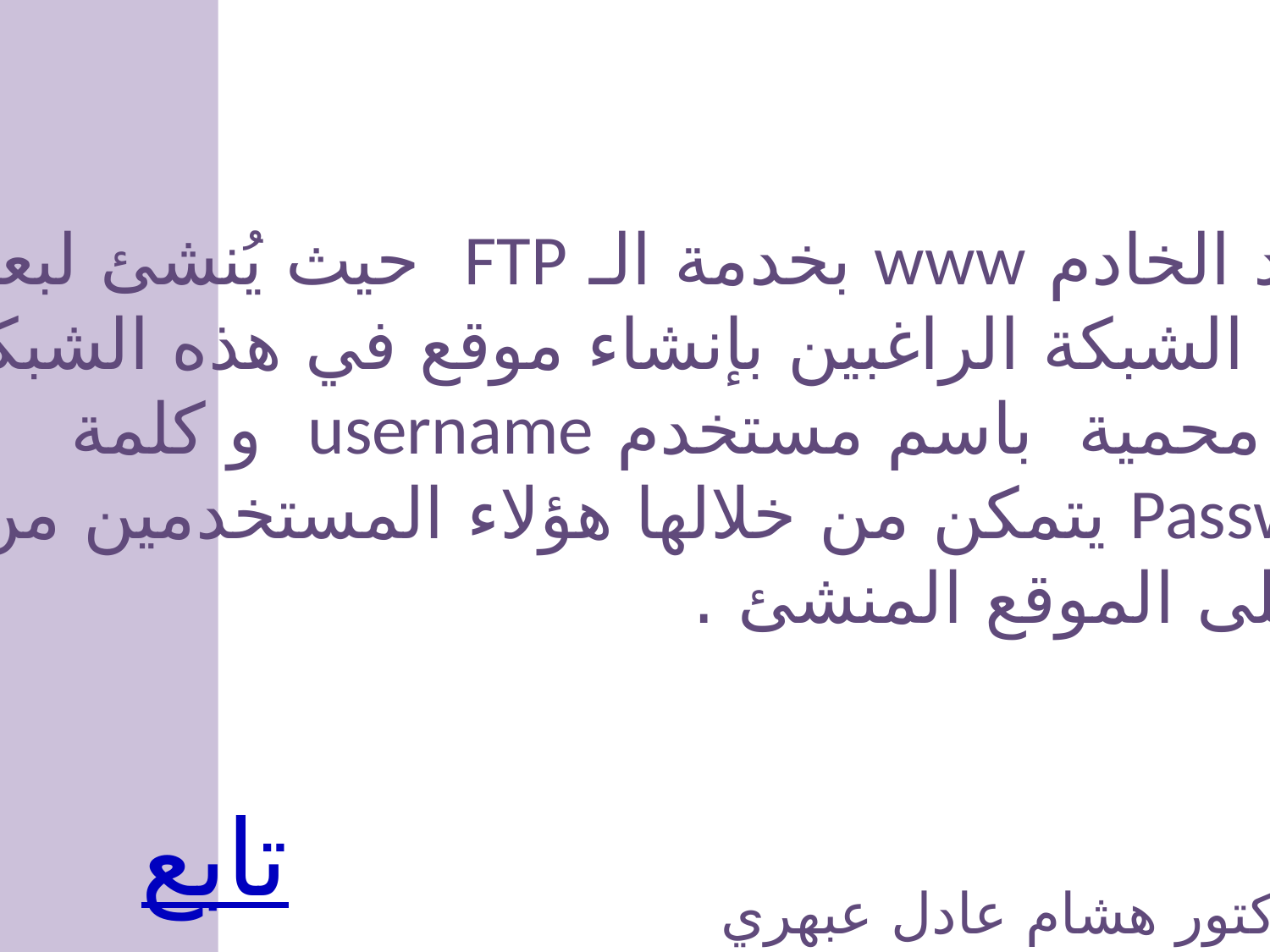

سوف نزود الخادم www بخدمة الـ FTP  حيث يُنشئ لبعض
مستخدمي الشبكة الراغبين بإنشاء موقع في هذه الشبكة حسابات
 Accounts محمية  باسم مستخدم username  و كلمة
مرور Password يتمكن من خلالها هؤلاء المستخدمين من رفع
 بياناتهم على الموقع المنشئ .
تابع
الدكتور هشام عادل عبهري